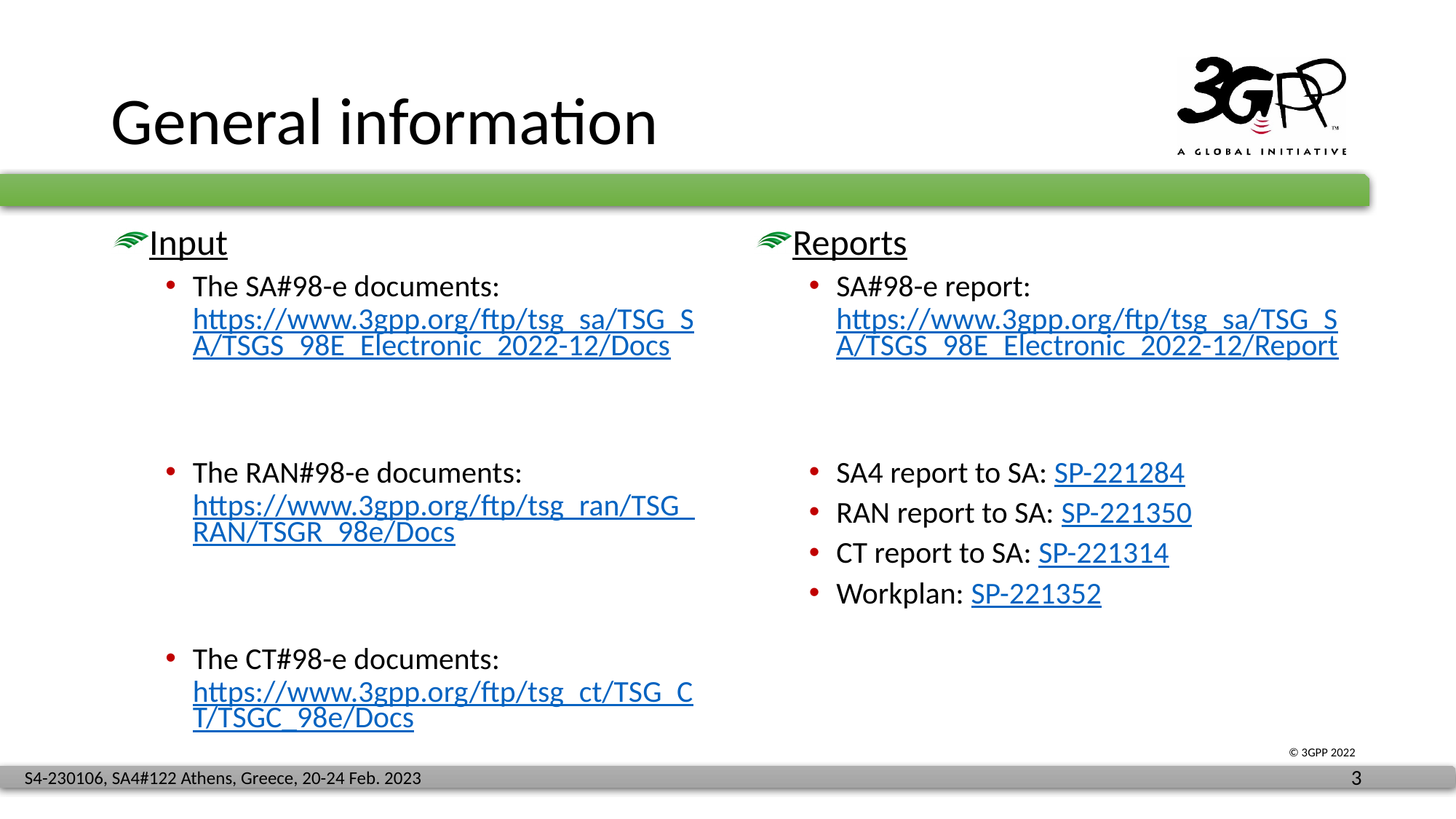

# General information
Input
The SA#98-e documents: https://www.3gpp.org/ftp/tsg_sa/TSG_SA/TSGS_98E_Electronic_2022-12/Docs

The RAN#98-e documents: https://www.3gpp.org/ftp/tsg_ran/TSG_RAN/TSGR_98e/Docs

The CT#98-e documents: https://www.3gpp.org/ftp/tsg_ct/TSG_CT/TSGC_98e/Docs
Reports
SA#98-e report: https://www.3gpp.org/ftp/tsg_sa/TSG_SA/TSGS_98E_Electronic_2022-12/Report

SA4 report to SA: SP-221284
RAN report to SA: SP-221350
CT report to SA: SP-221314
Workplan: SP-221352